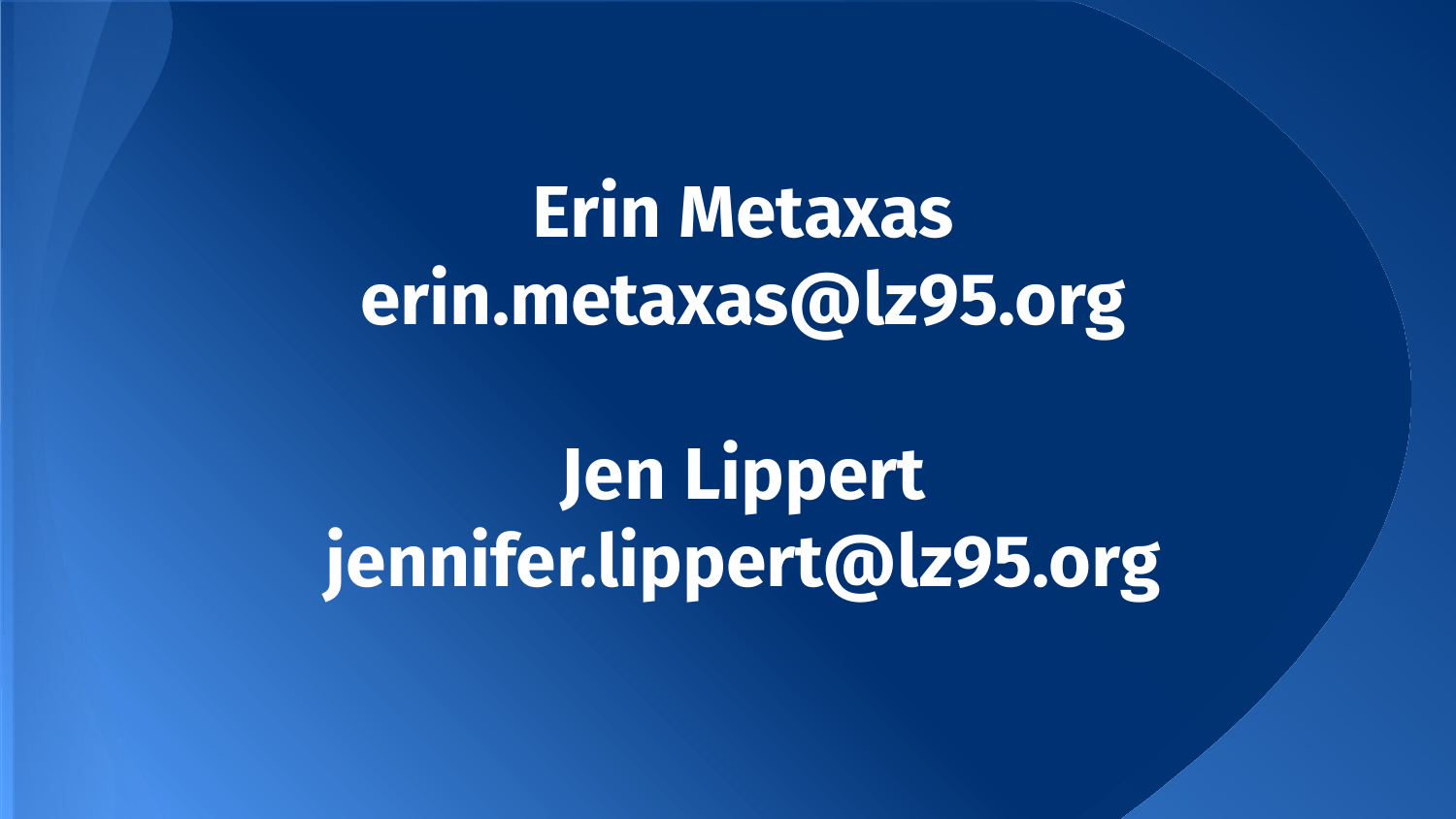

# Erin Metaxas
erin.metaxas@lz95.org

Jen Lippert
jennifer.lippert@lz95.org